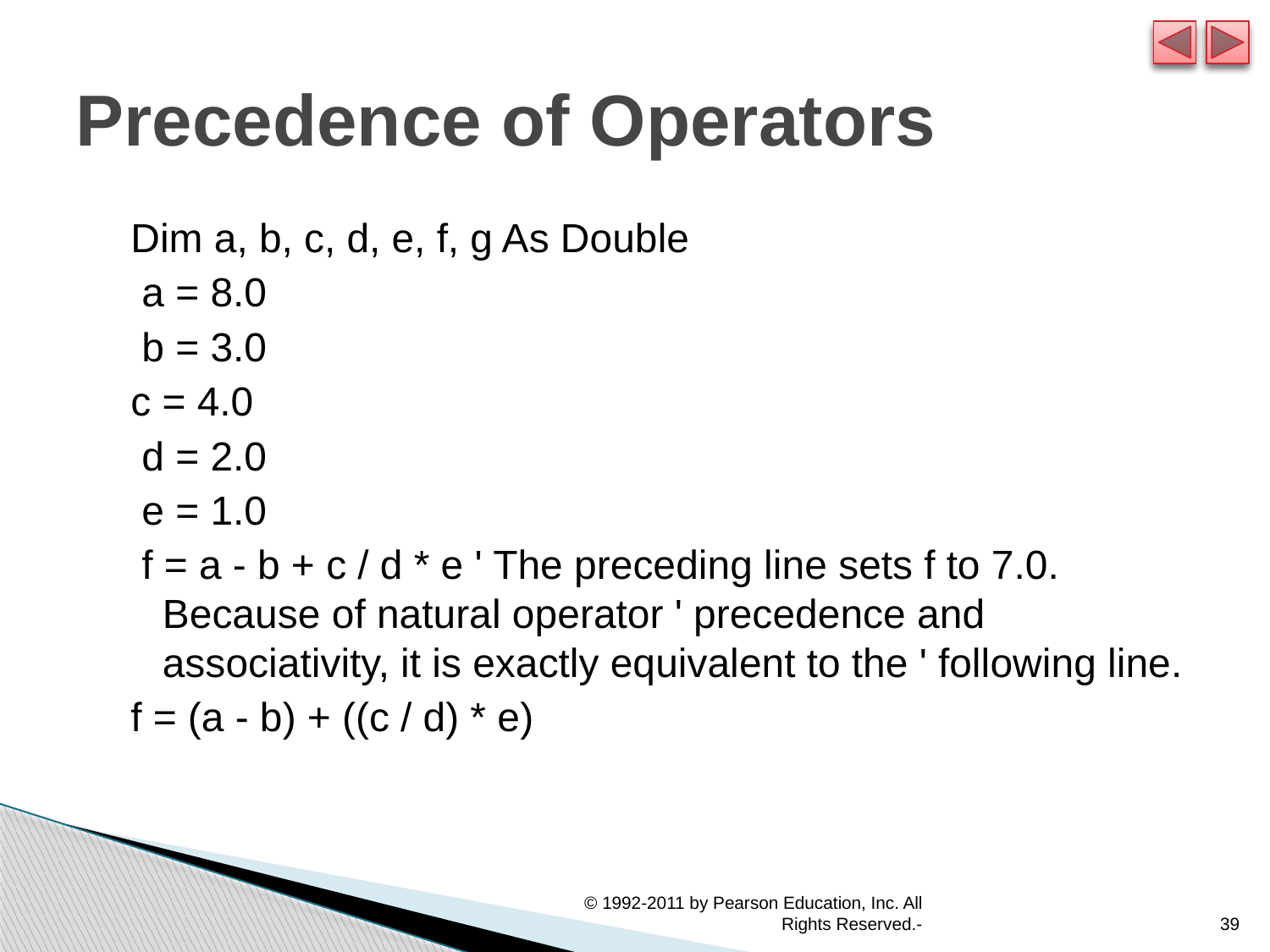

# Precedence of Operators
Dim a, b, c, d, e, f, g As Double
 a = 8.0
 b = 3.0
c = 4.0
 d = 2.0
 e = 1.0
 f = a - b + c / d * e ' The preceding line sets f to 7.0. Because of natural operator ' precedence and associativity, it is exactly equivalent to the ' following line.
f = (a - b) + ((c / d) * e)

© 1992-2011 by Pearson Education, Inc. All Rights Reserved.-
39